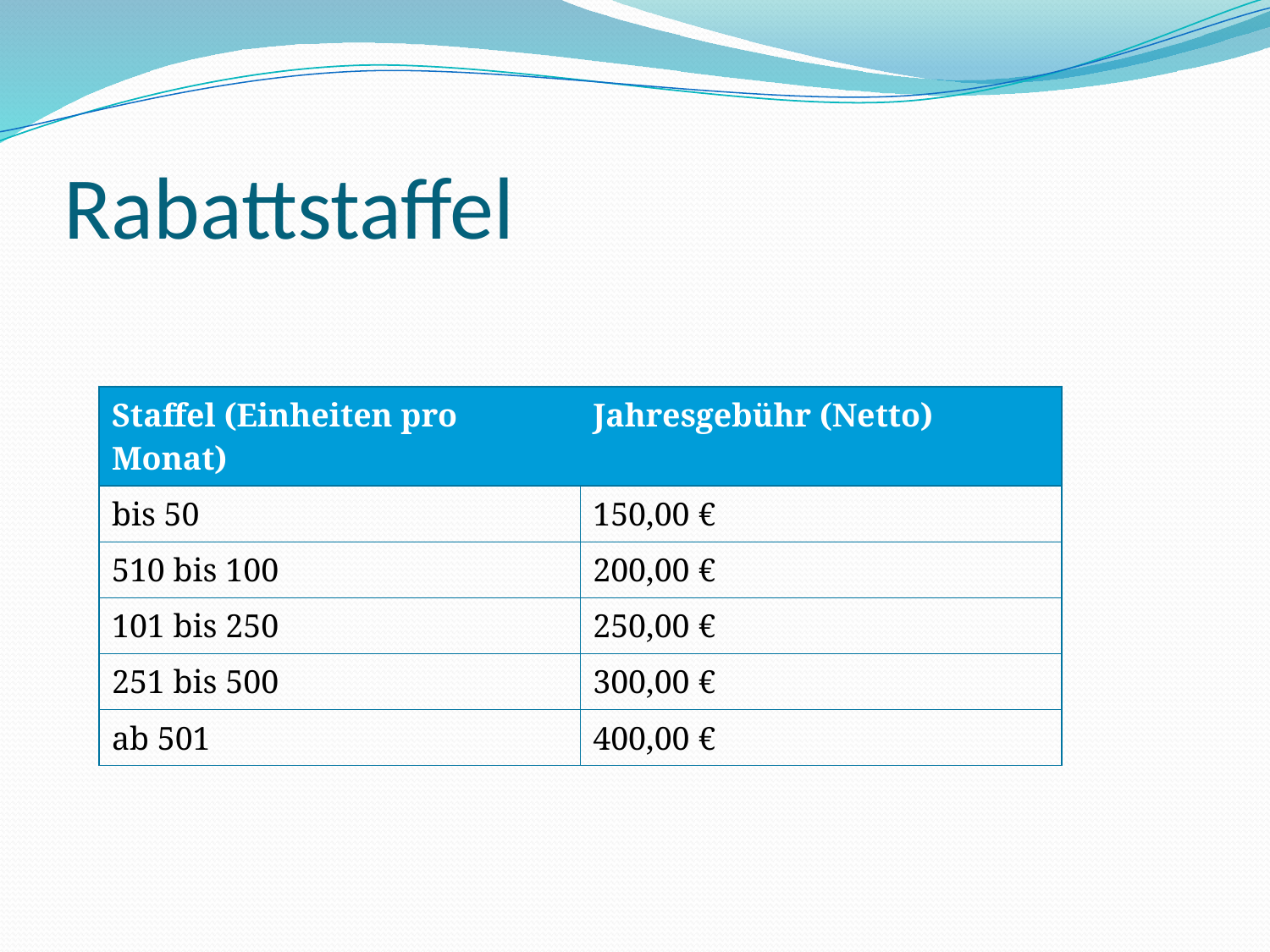

# Rabattstaffel
| Staffel (Einheiten pro Monat) | Jahresgebühr (Netto) |
| --- | --- |
| bis 50 | 150,00 € |
| 510 bis 100 | 200,00 € |
| 101 bis 250 | 250,00 € |
| 251 bis 500 | 300,00 € |
| ab 501 | 400,00 € |